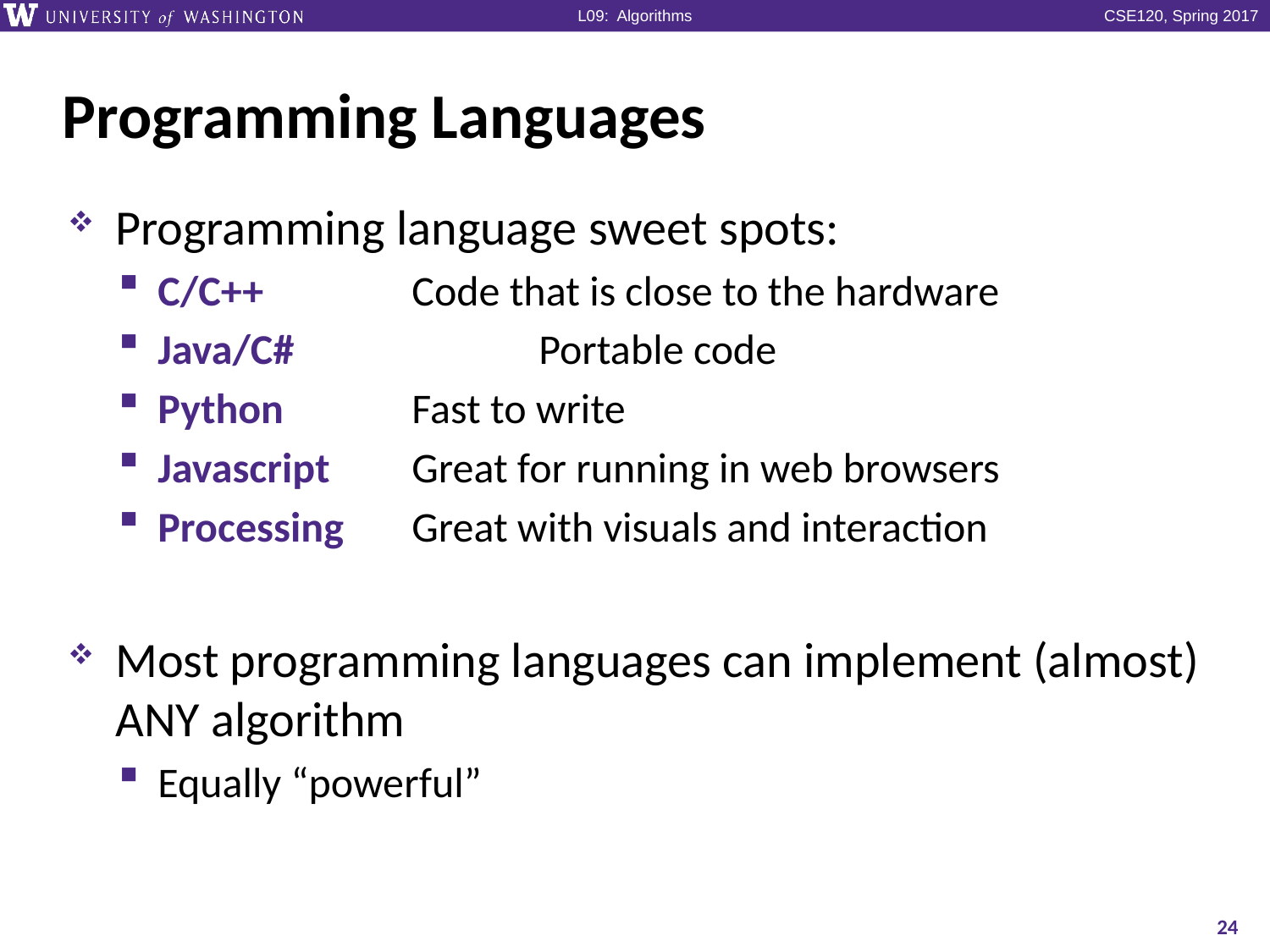

# Programming Languages
Programming language sweet spots:
C/C++		Code that is close to the hardware
Java/C#		Portable code
Python		Fast to write
Javascript	Great for running in web browsers
Processing	Great with visuals and interaction

Most programming languages can implement (almost) ANY algorithm
Equally “powerful”

24